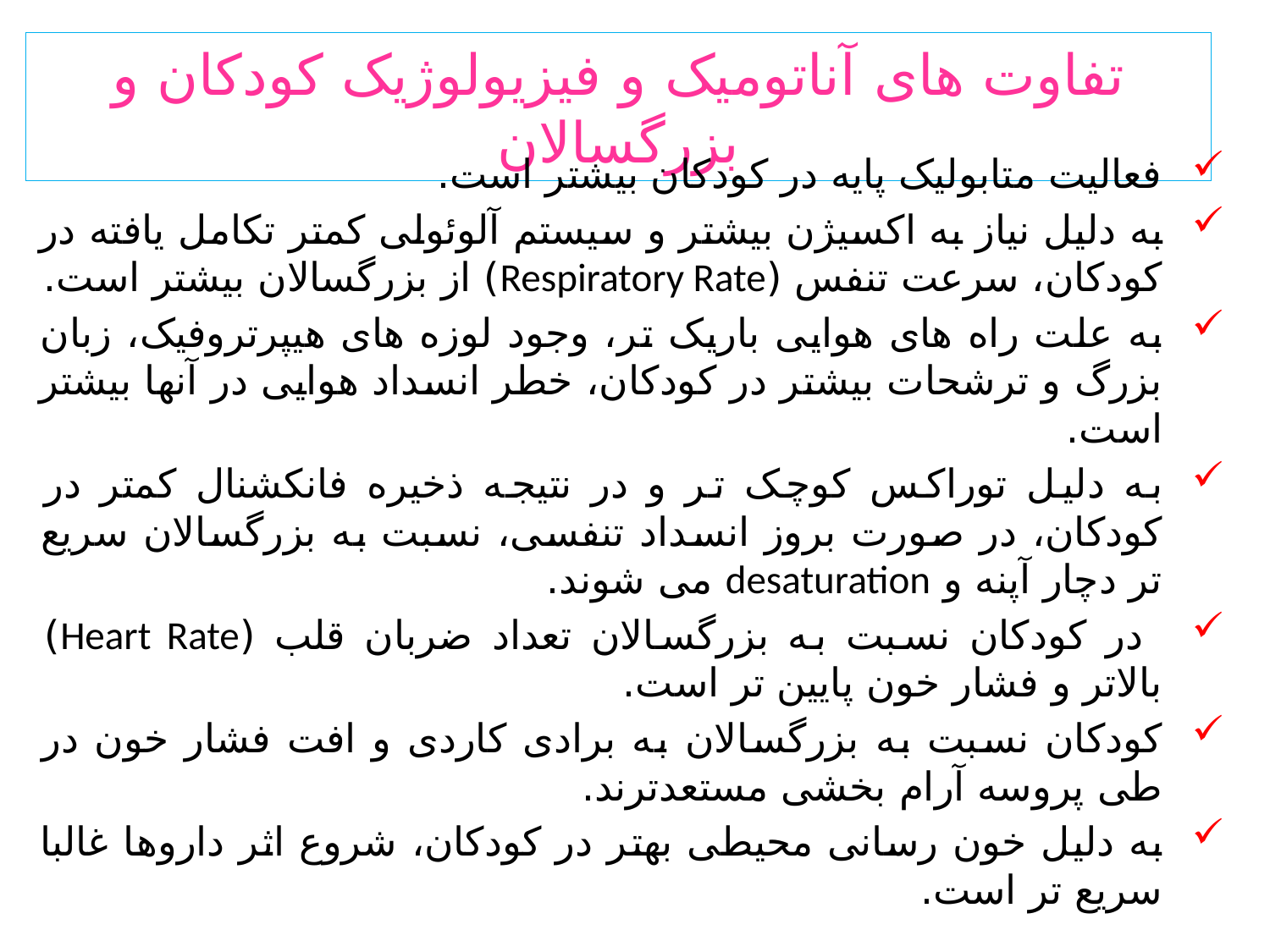

تفاوت های آناتومیک و فیزیولوژیک کودکان و بزرگسالان
فعالیت متابولیک پایه در کودکان بیشتر است.
به دلیل نیاز به اکسیژن بیشتر و سیستم آلوئولی کمتر تکامل یافته در کودکان، سرعت تنفس (Respiratory Rate) از بزرگسالان بیشتر است.
به علت راه های هوایی باریک تر، وجود لوزه های هیپرتروفیک، زبان بزرگ و ترشحات بیشتر در کودکان، خطر انسداد هوایی در آنها بیشتر است.
به دلیل توراکس کوچک تر و در نتیجه ذخیره فانکشنال کمتر در کودکان، در صورت بروز انسداد تنفسی، نسبت به بزرگسالان سریع تر دچار آپنه و desaturation می شوند.
 در کودکان نسبت به بزرگسالان تعداد ضربان قلب (Heart Rate) بالاتر و فشار خون پایین تر است.
کودکان نسبت به بزرگسالان به برادی کاردی و افت فشار خون در طی پروسه آرام بخشی مستعدترند.
به دلیل خون رسانی محیطی بهتر در کودکان، شروع اثر داروها غالبا سریع تر است.